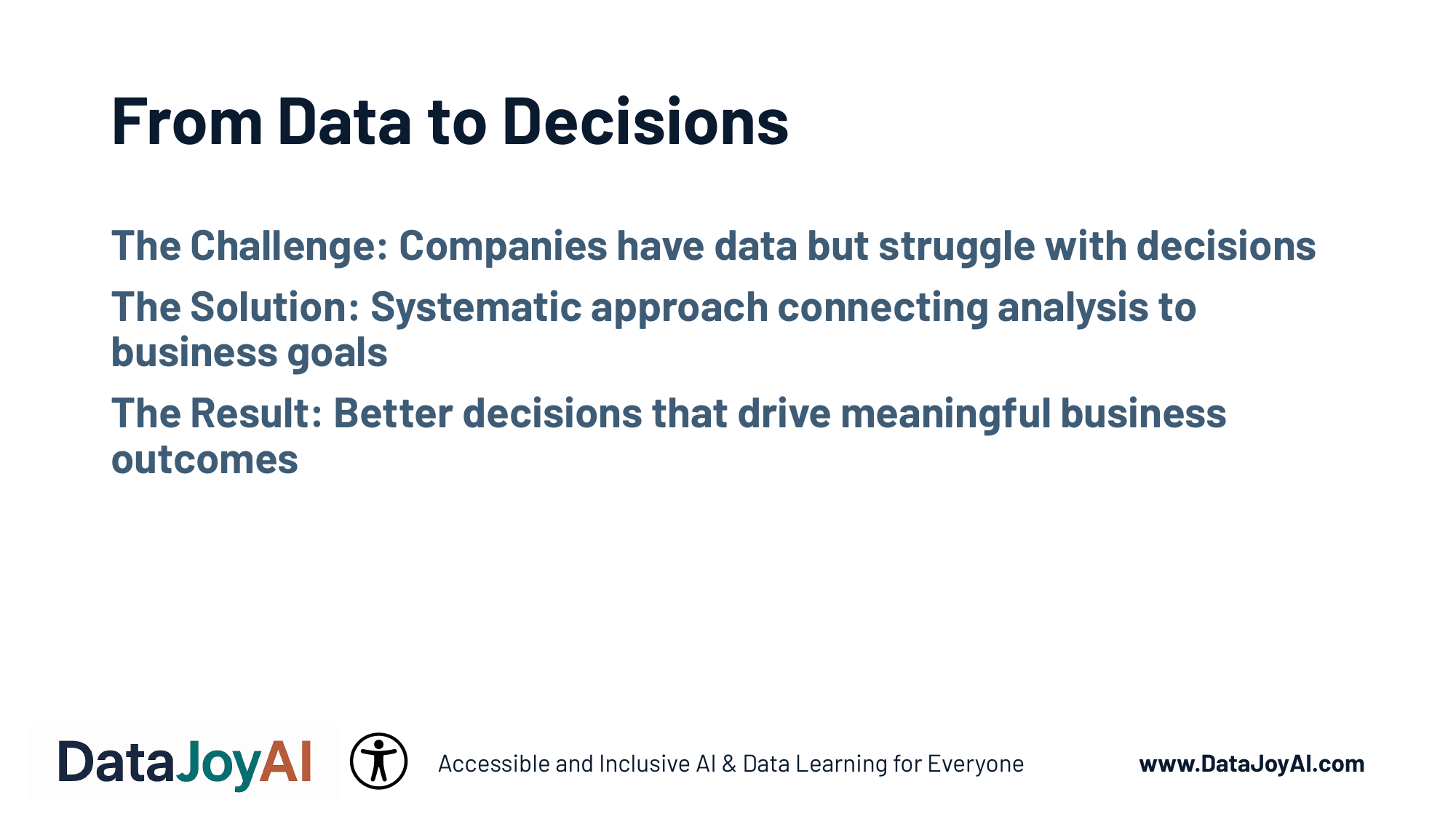

# From Data to Decisions
The Challenge: Companies have data but struggle with decisions
The Solution: Systematic approach connecting analysis to business goals
The Result: Better decisions that drive meaningful business outcomes